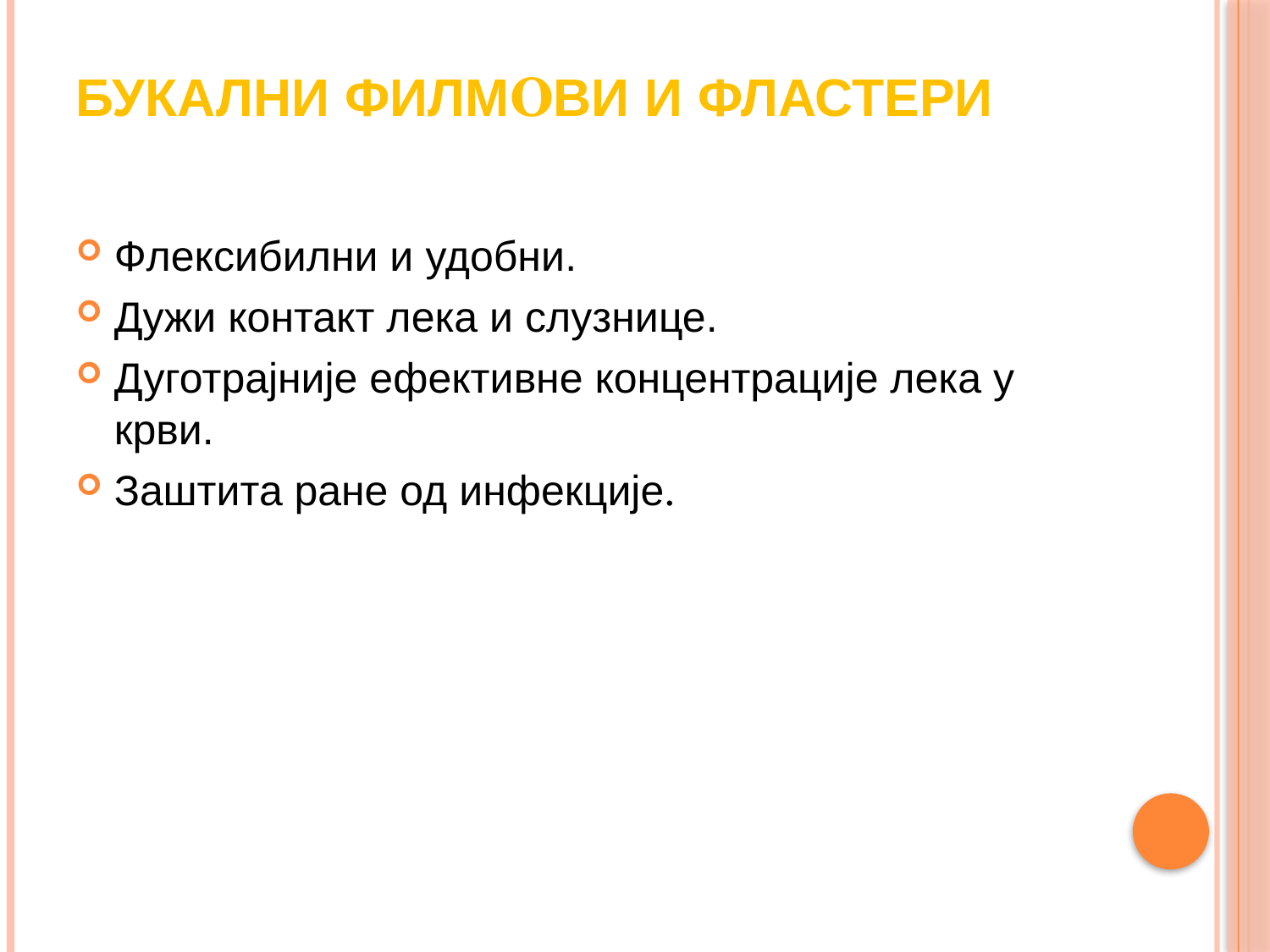

# Букални филмoви и фластери
Флексибилни и удобни.
Дужи контакт лека и слузнице.
Дуготрајније ефективне концентрације лека у крви.
Заштита ране од инфекције.